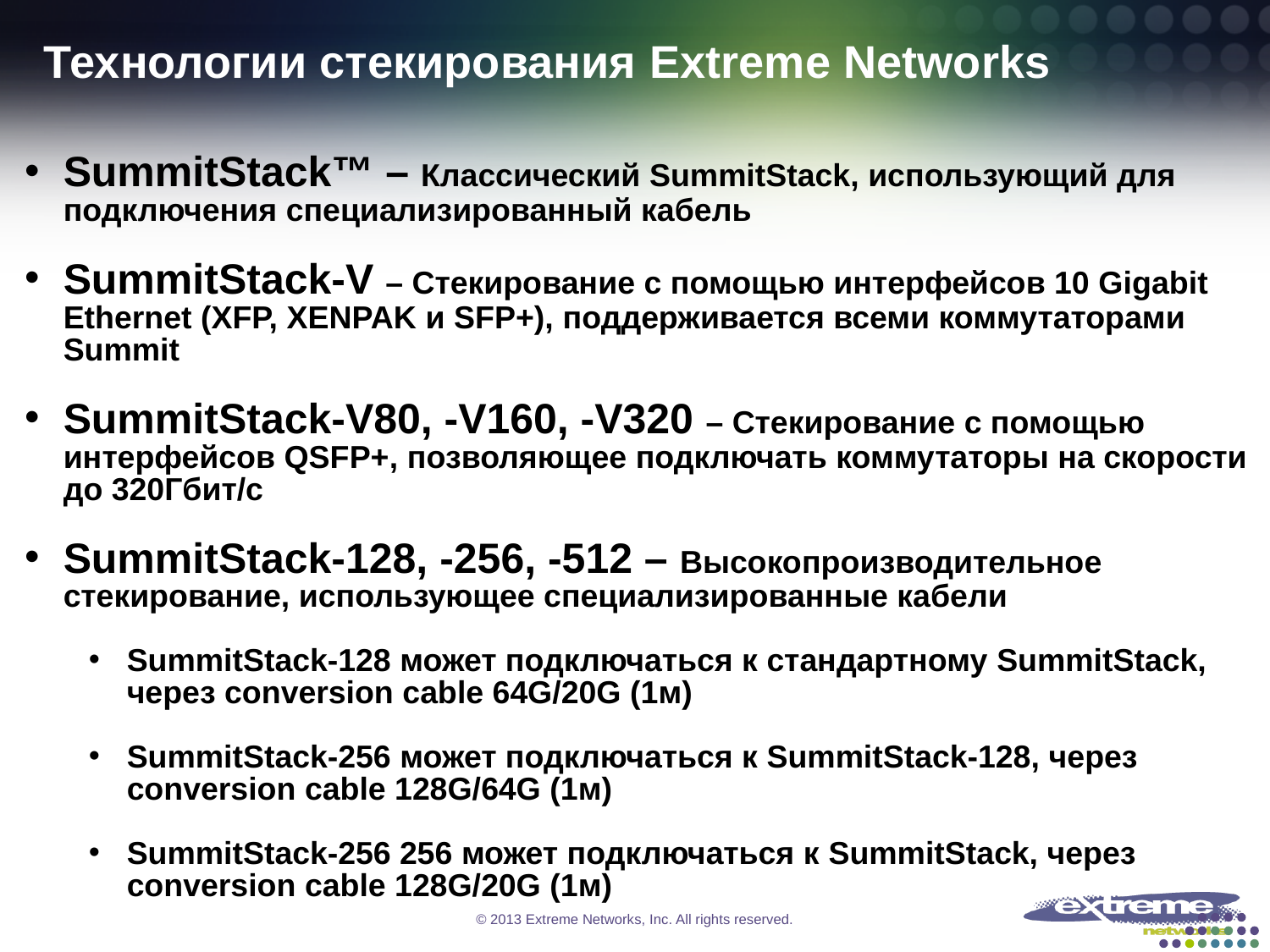

# Технологии стекирования Extreme Networks
SummitStack™ – Классический SummitStack, использующий для подключения специализированный кабель
SummitStack-V – Cтекирование с помощью интерфейсов 10 Gigabit Ethernet (XFP, XENPAK и SFP+), поддерживается всеми коммутаторами Summit
SummitStack-V80, -V160, -V320 – Cтекирование с помощью интерфейсов QSFP+, позволяющее подключать коммутаторы на скорости до 320Гбит/с
SummitStack-128, -256, -512 – Высокопроизводительное стекирование, использующее специализированные кабели
SummitStack-128 может подключаться к стандартному SummitStack, через conversion cable 64G/20G (1м)
SummitStack-256 может подключаться к SummitStack-128, через conversion cable 128G/64G (1м)
SummitStack-256 256 может подключаться к SummitStack, через conversion cable 128G/20G (1м)